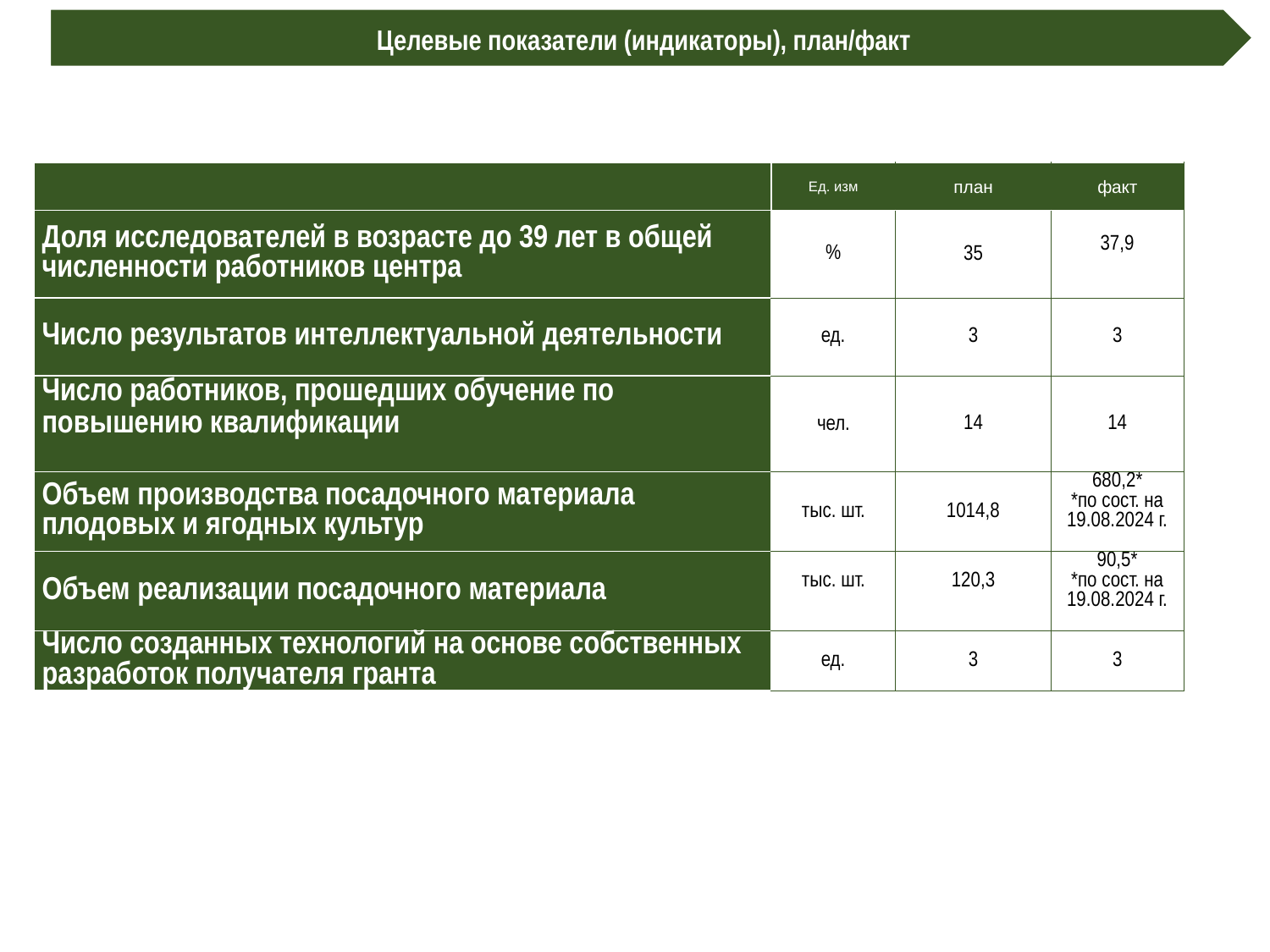

Целевые показатели (индикаторы), план/факт
|  | Ед. изм | план | факт |
| --- | --- | --- | --- |
| Доля исследователей в возрасте до 39 лет в общей численности работников центра | % | 35 | 37,9 |
| Число результатов интеллектуальной деятельности | ед. | 3 | 3 |
| Число работников, прошедших обучение по повышению квалификации | чел. | 14 | 14 |
| Объем производства посадочного материала плодовых и ягодных культур | тыс. шт. | 1014,8 | 680,2\* \*по сост. на 19.08.2024 г. |
| Объем реализации посадочного материала | тыс. шт. | 120,3 | 90,5\* \*по сост. на 19.08.2024 г. |
| Число созданных технологий на основе собственных разработок получателя гранта | ед. | 3 | 3 |